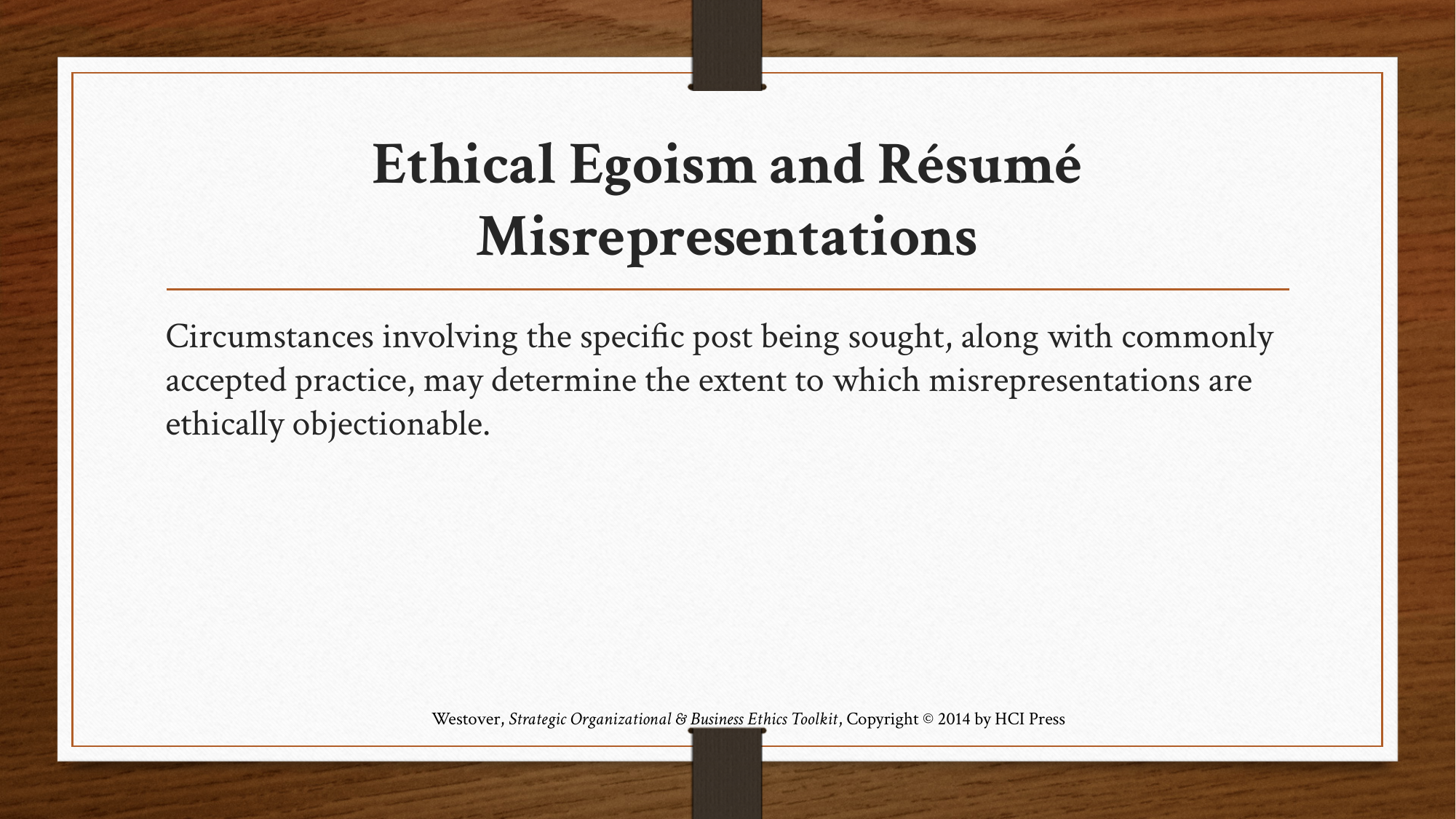

# Ethical Egoism and Résumé Misrepresentations
Circumstances involving the specific post being sought, along with commonly accepted practice, may determine the extent to which misrepresentations are ethically objectionable.
Westover, Strategic Organizational & Business Ethics Toolkit, Copyright © 2014 by HCI Press